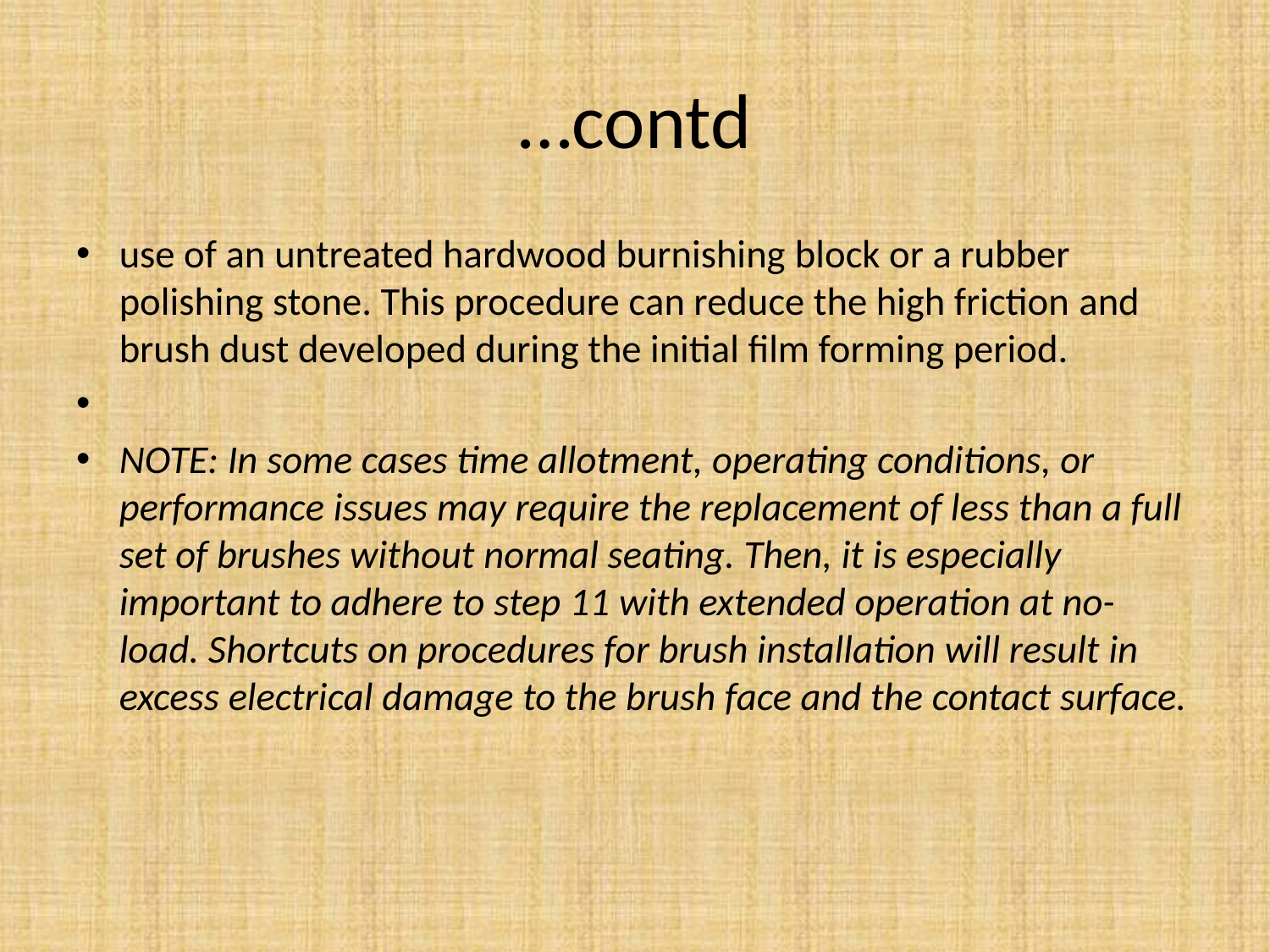

# …contd
use of an untreated hardwood burnishing block or a rubber polishing stone. This procedure can reduce the high friction and brush dust developed during the initial film forming period.

NOTE: In some cases time allotment, operating conditions, or performance issues may require the replacement of less than a full set of brushes without normal seating. Then, it is especially important to adhere to step 11 with extended operation at no-load. Shortcuts on procedures for brush installation will result in excess electrical damage to the brush face and the contact surface.